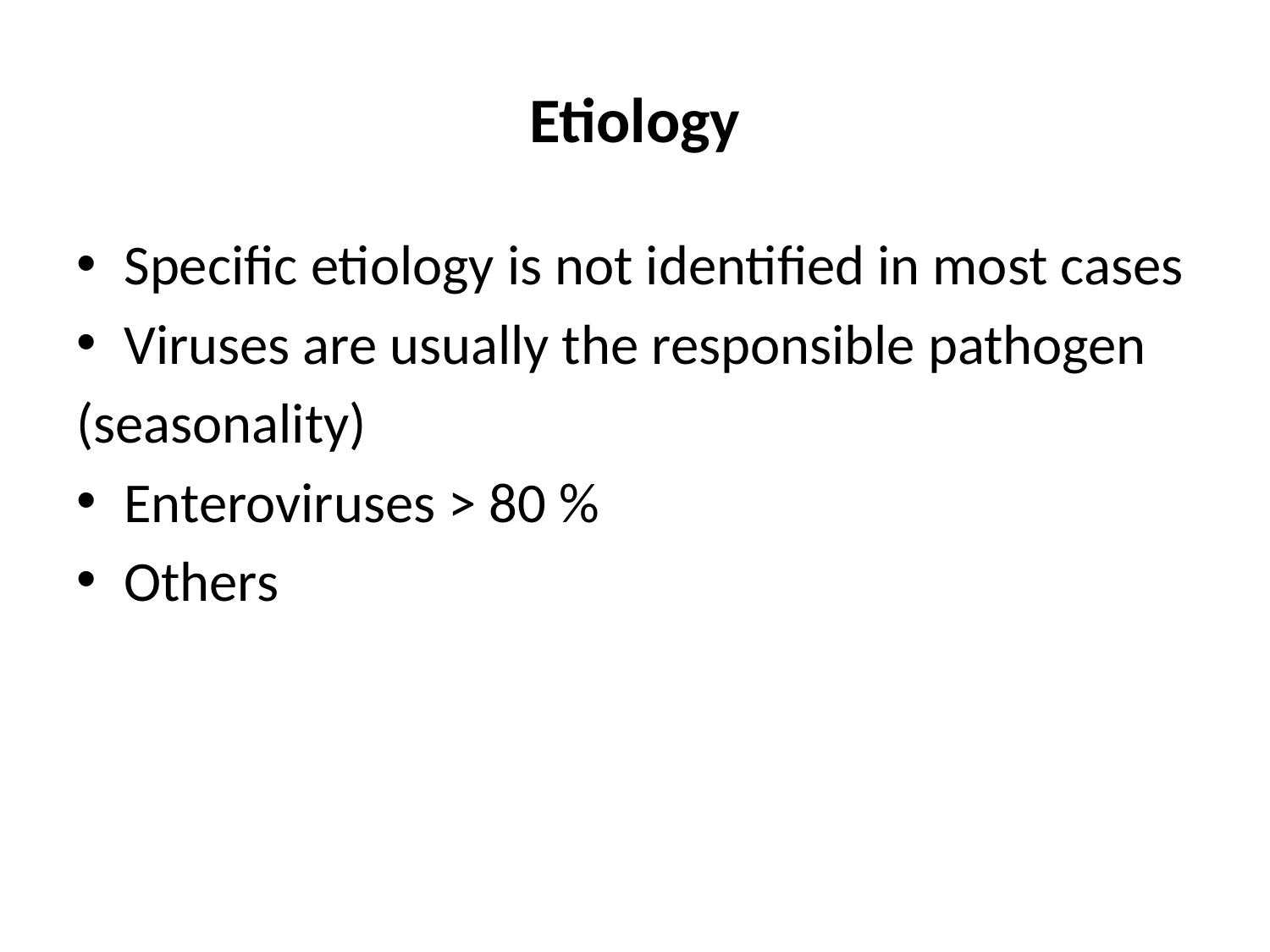

# Etiology
Specific etiology is not identified in most cases
Viruses are usually the responsible pathogen
(seasonality)
Enteroviruses > 80 %
Others